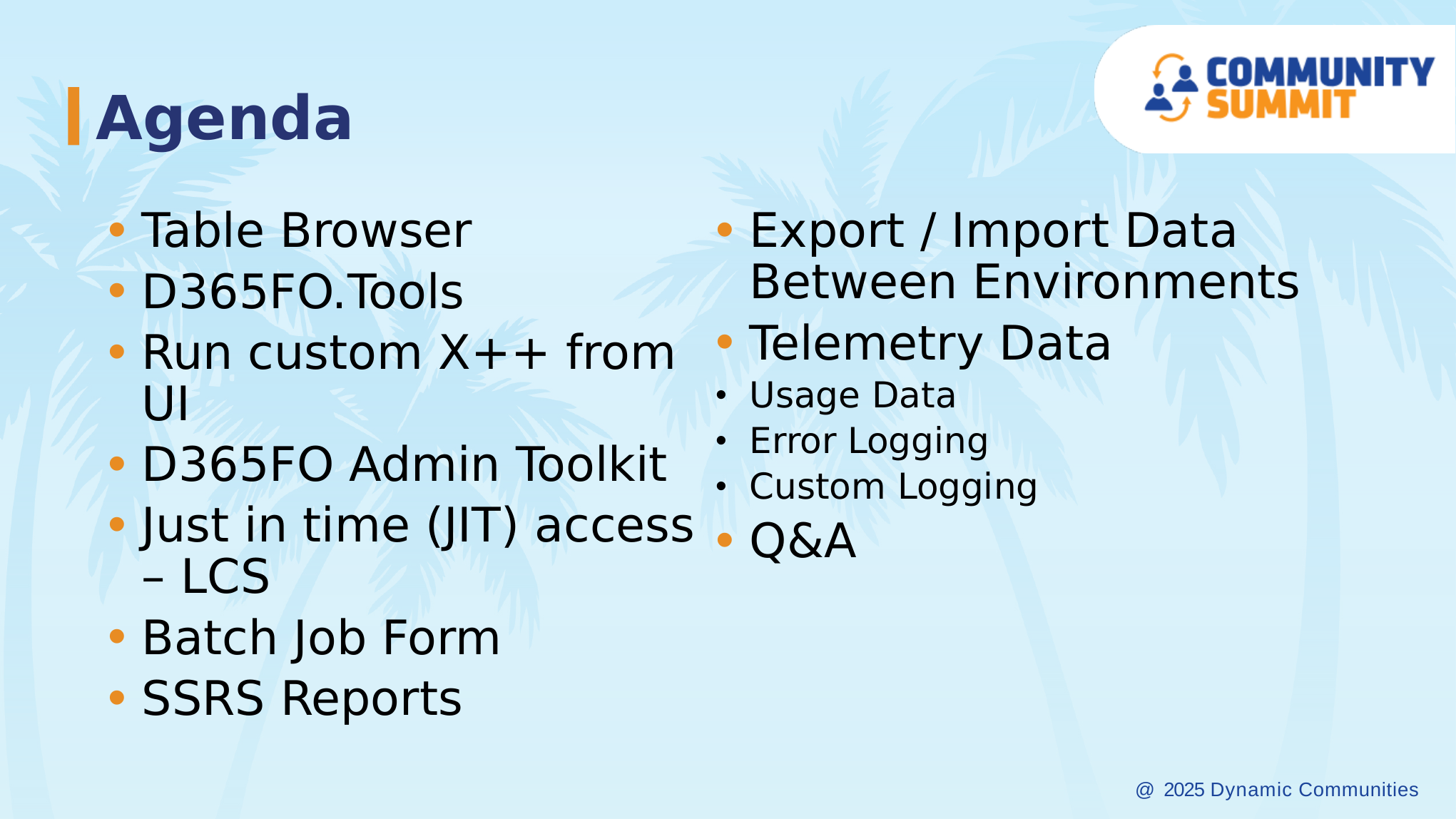

Table Browser
D365FO.Tools
Run custom X++ from UI
D365FO Admin Toolkit
Just in time (JIT) access – LCS
Batch Job Form
SSRS Reports
Export / Import Data Between Environments
Telemetry Data
Usage Data
Error Logging
Custom Logging
Q&A